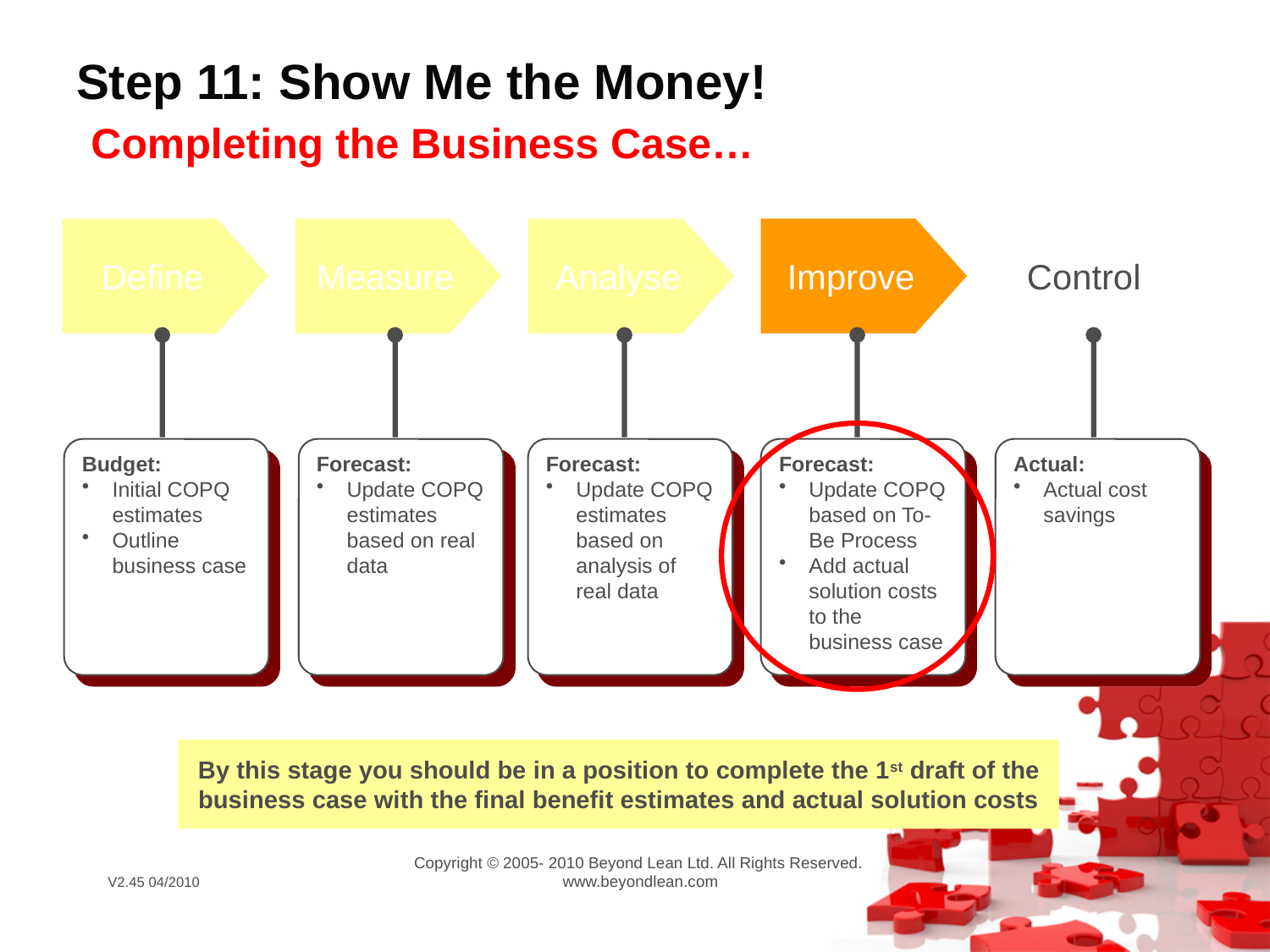

# Step 11: Show Me the Money!
Completing the Business Case…

Define
Measure
Analyse
Improve
Control

Budget:
Initial COPQ estimates
Outline business case
Forecast:
Update COPQ estimates based on real data
Forecast:
Update COPQ estimates based on analysis of real data
Forecast:
Update COPQ based on To-Be Process
Add actual solution costs to the business case
Actual:
Actual cost savings
By this stage you should be in a position to complete the 1st draft of the business case with the final benefit estimates and actual solution costs